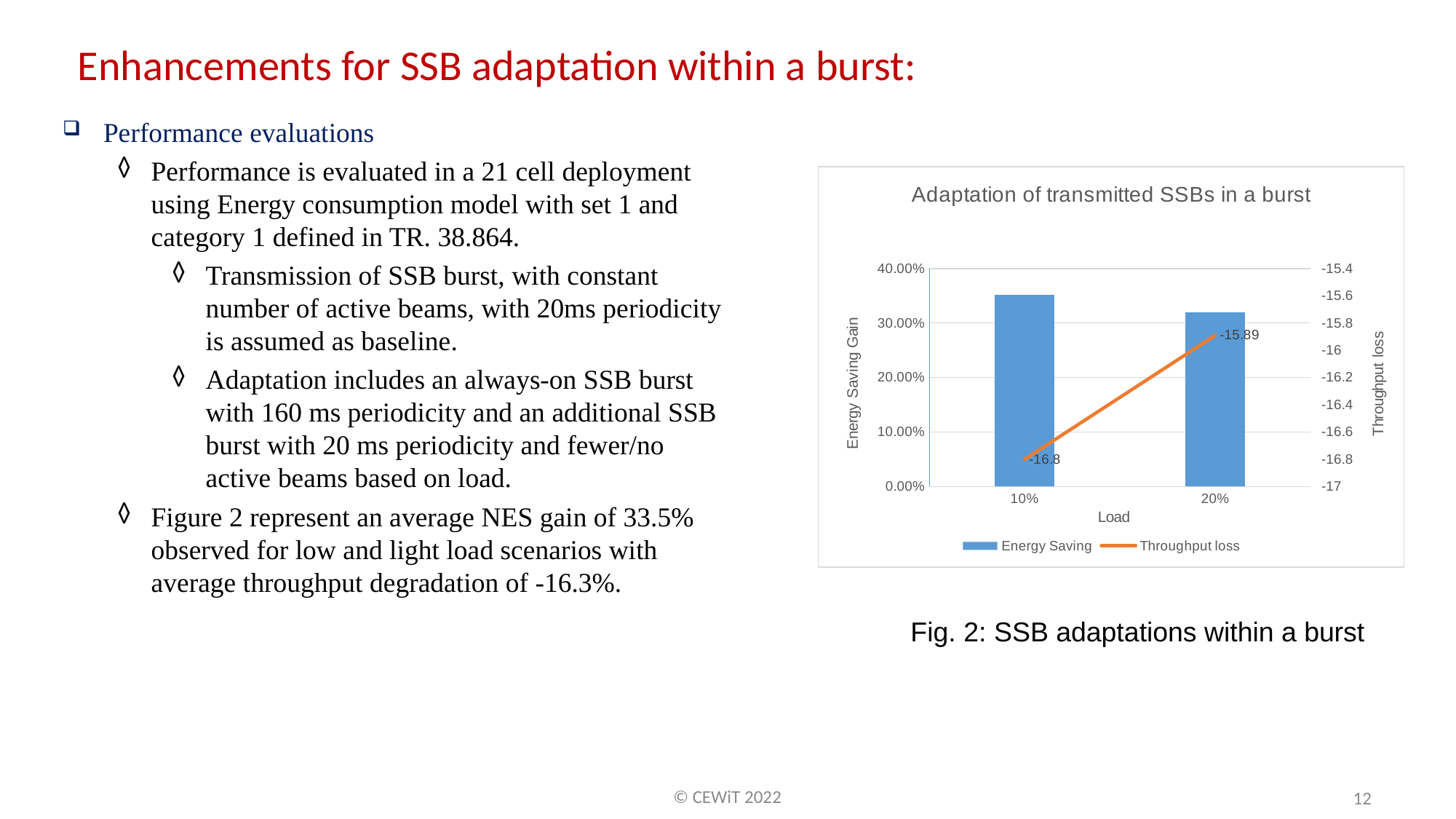

Enhancements for SSB adaptation within a burst:
Performance evaluations
Performance is evaluated in a 21 cell deployment using Energy consumption model with set 1 and category 1 defined in TR. 38.864.
Transmission of SSB burst, with constant number of active beams, with 20ms periodicity is assumed as baseline.
Adaptation includes an always-on SSB burst with 160 ms periodicity and an additional SSB burst with 20 ms periodicity and fewer/no active beams based on load.
Figure 2 represent an average NES gain of 33.5% observed for low and light load scenarios with average throughput degradation of -16.3%.

### Chart: Adaptation of transmitted SSBs in a burst

| Category | Energy Saving | Throughput loss |
|---|---|---|
| 0.1 | 0.3518 | -16.8 |
| 0.2 | 0.3192 | -15.89 |
Fig. 2: SSB adaptations within a burst
© CEWiT 2022
12